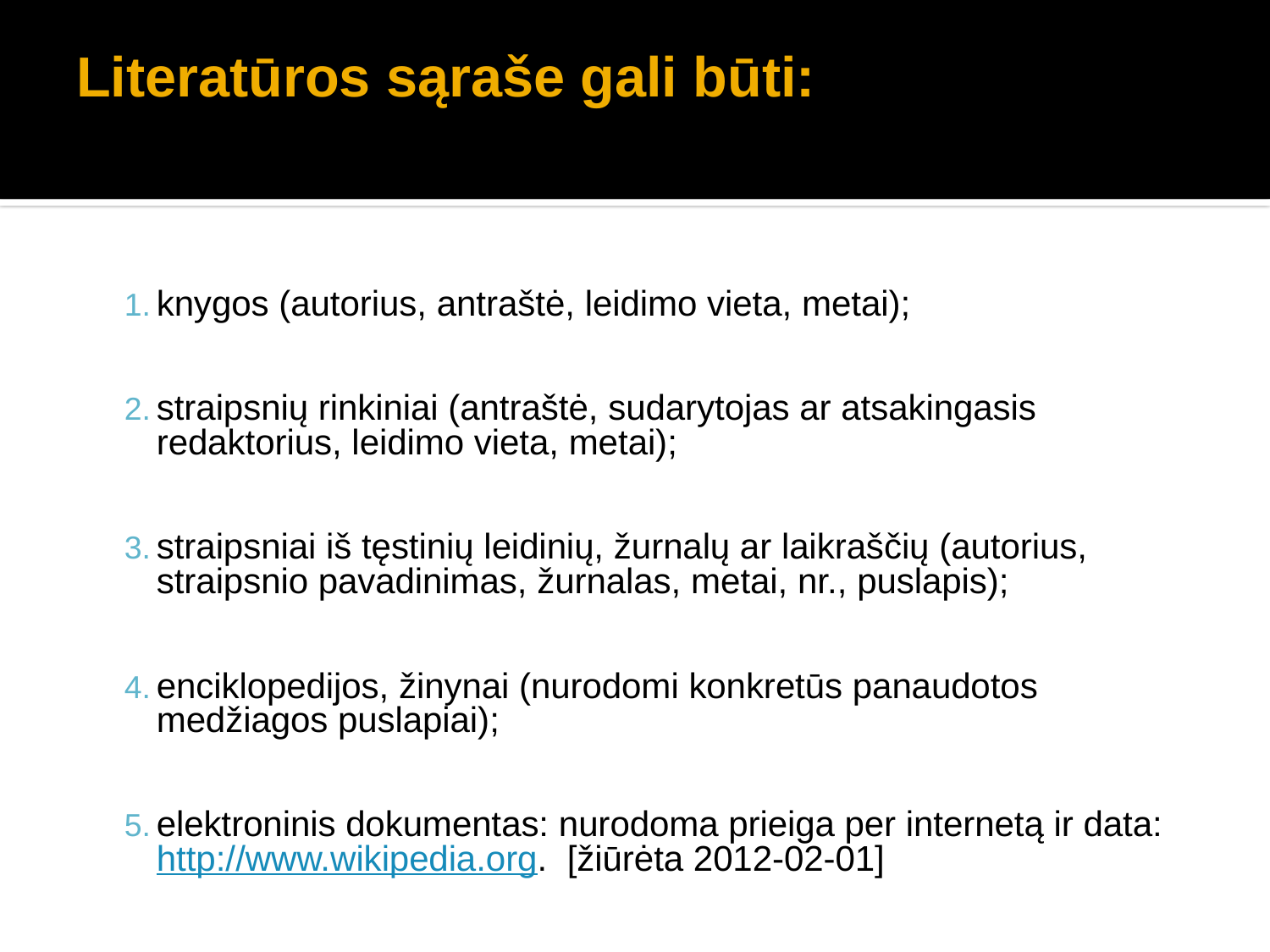

# Literatūros sąraše gali būti:

knygos (autorius, antraštė, leidimo vieta, metai);

straipsnių rinkiniai (antraštė, sudarytojas ar atsakingasis redaktorius, leidimo vieta, metai);

straipsniai iš tęstinių leidinių, žurnalų ar laikraščių (autorius, straipsnio pavadinimas, žurnalas, metai, nr., puslapis);

enciklopedijos, žinynai (nurodomi konkretūs panaudotos medžiagos puslapiai);

elektroninis dokumentas: nurodoma prieiga per internetą ir data:  http://www.wikipedia.org.  [žiūrėta 2012-02-01]